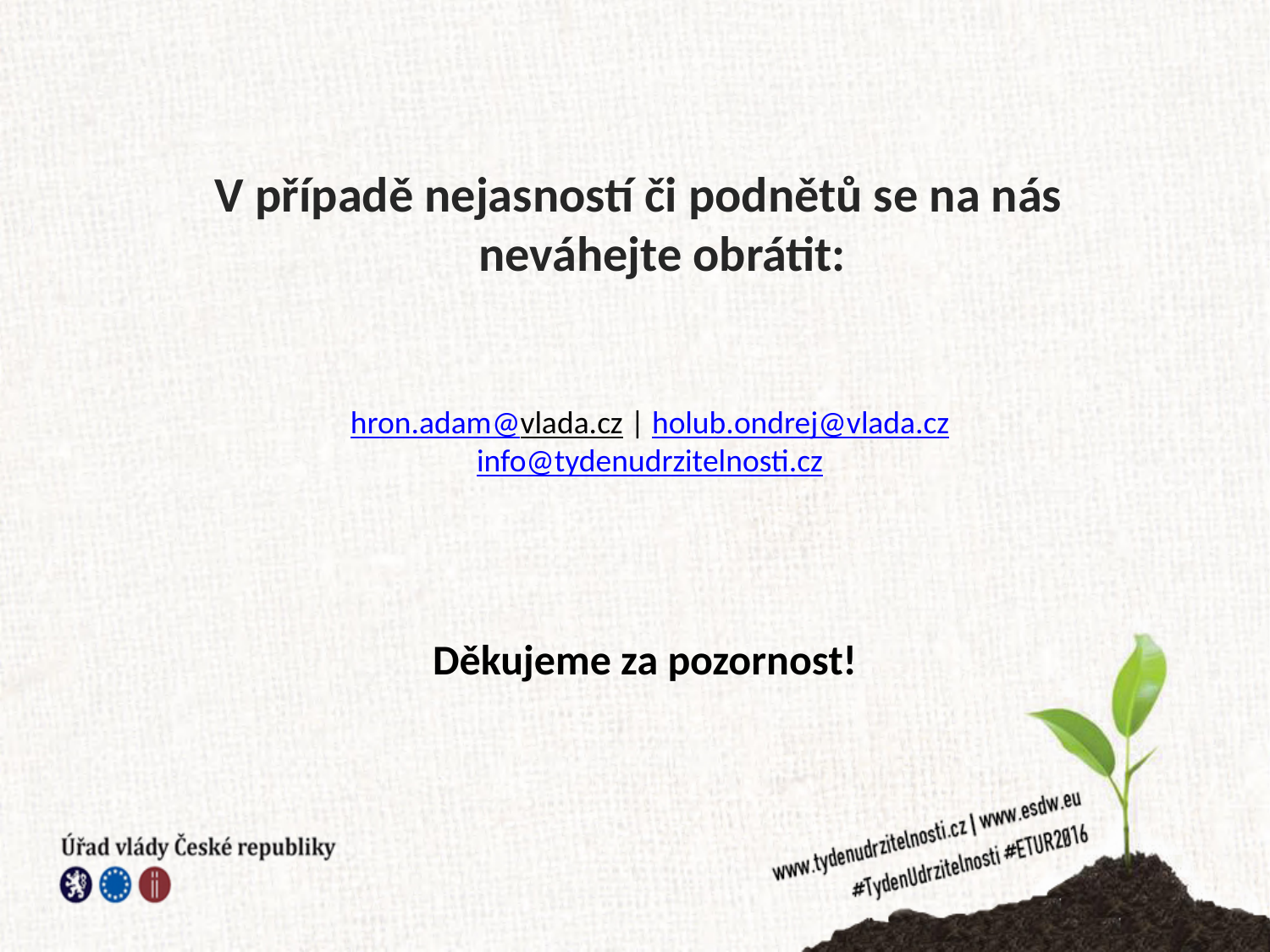

V případě nejasností či podnětů se na nás neváhejte obrátit:

hron.adam@vlada.cz | holub.ondrej@vlada.cz
info@tydenudrzitelnosti.cz

Děkujeme za pozornost!